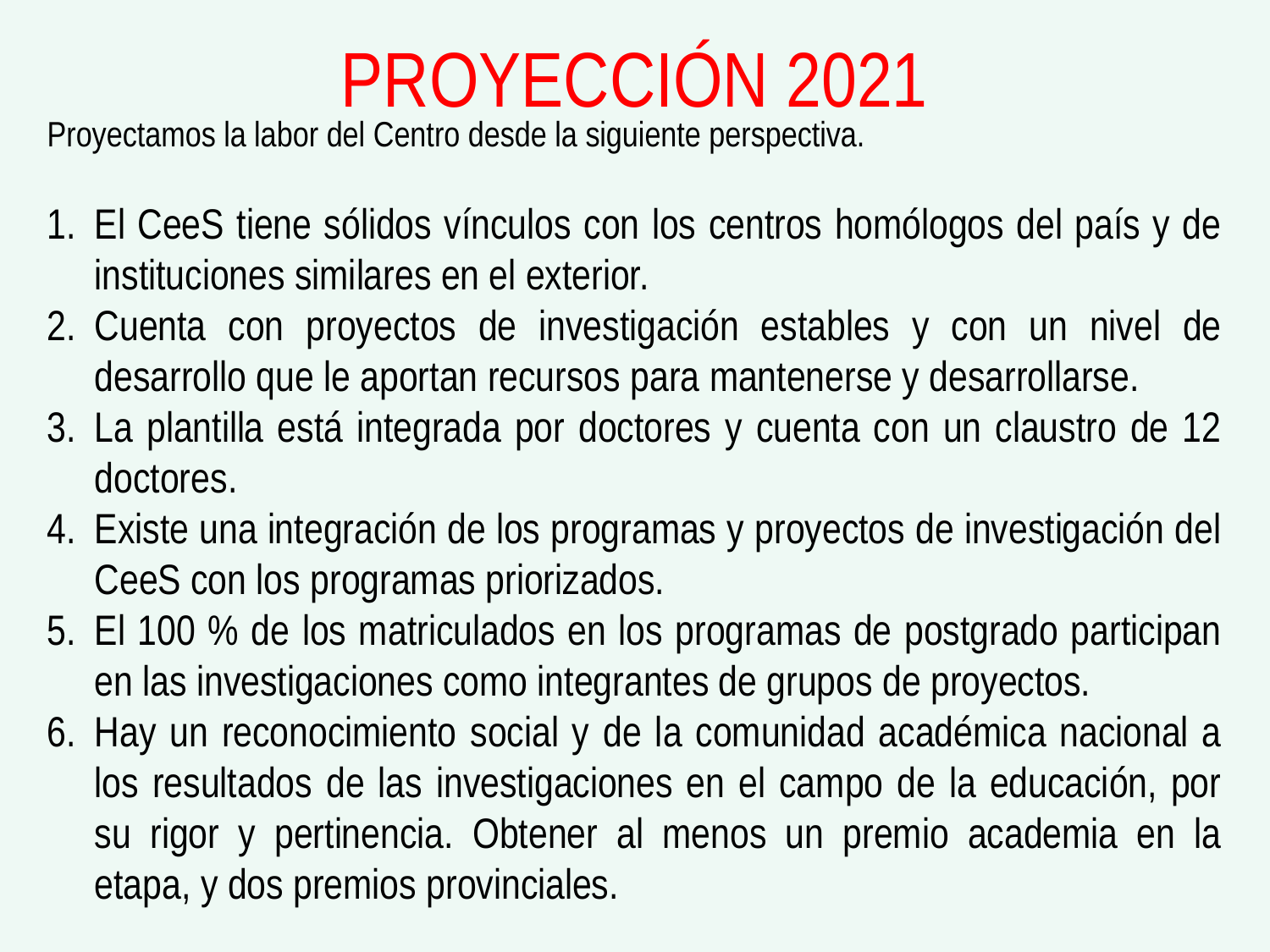

# PROYECCIÓN 2021
Proyectamos la labor del Centro desde la siguiente perspectiva.

El CeeS tiene sólidos vínculos con los centros homólogos del país y de instituciones similares en el exterior.
Cuenta con proyectos de investigación estables y con un nivel de desarrollo que le aportan recursos para mantenerse y desarrollarse.
La plantilla está integrada por doctores y cuenta con un claustro de 12 doctores.
Existe una integración de los programas y proyectos de investigación del CeeS con los programas priorizados.
El 100 % de los matriculados en los programas de postgrado participan en las investigaciones como integrantes de grupos de proyectos.
Hay un reconocimiento social y de la comunidad académica nacional a los resultados de las investigaciones en el campo de la educación, por su rigor y pertinencia. Obtener al menos un premio academia en la etapa, y dos premios provinciales.